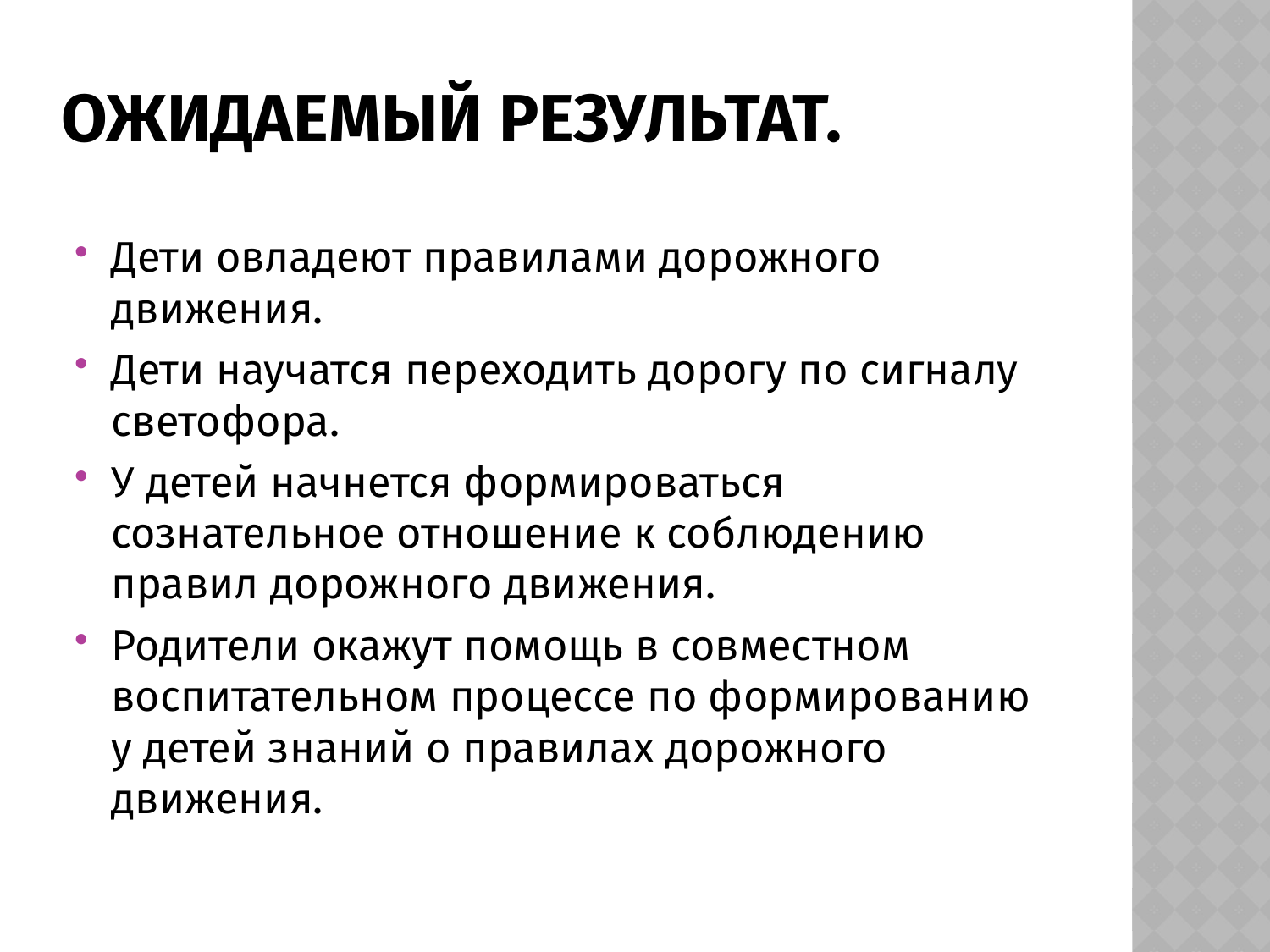

# Ожидаемый результат.
Дети овладеют правилами дорожного движения.
Дети научатся переходить дорогу по сигналу светофора.
У детей начнется формироваться сознательное отношение к соблюдению правил дорожного движения.
Родители окажут помощь в совместном воспитательном процессе по формированию у детей знаний о правилах дорожного движения.